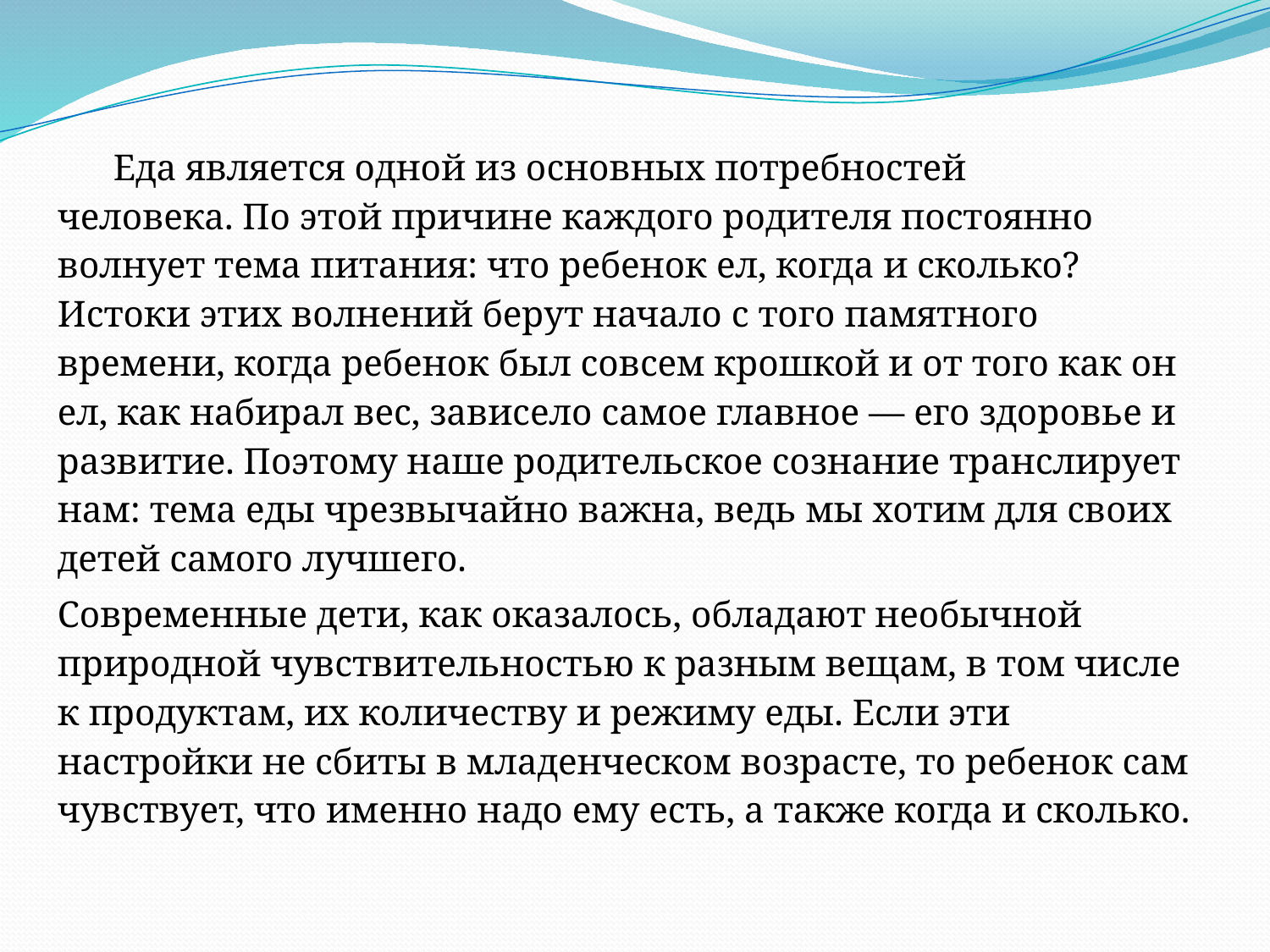

Еда является одной из основных потребностей человека. По этой причине каждого родителя постоянно волнует тема питания: что ребенок ел, когда и сколько? Истоки этих волнений берут начало с того памятного времени, когда ребенок был совсем крошкой и от того как он ел, как набирал вес, зависело самое главное — его здоровье и развитие. Поэтому наше родительское сознание транслирует нам: тема еды чрезвычайно важна, ведь мы хотим для своих детей самого лучшего.
Современные дети, как оказалось, обладают необычной природной чувствительностью к разным вещам, в том числе к продуктам, их количеству и режиму еды. Если эти настройки не сбиты в младенческом возрасте, то ребенок сам чувствует, что именно надо ему есть, а также когда и сколько.